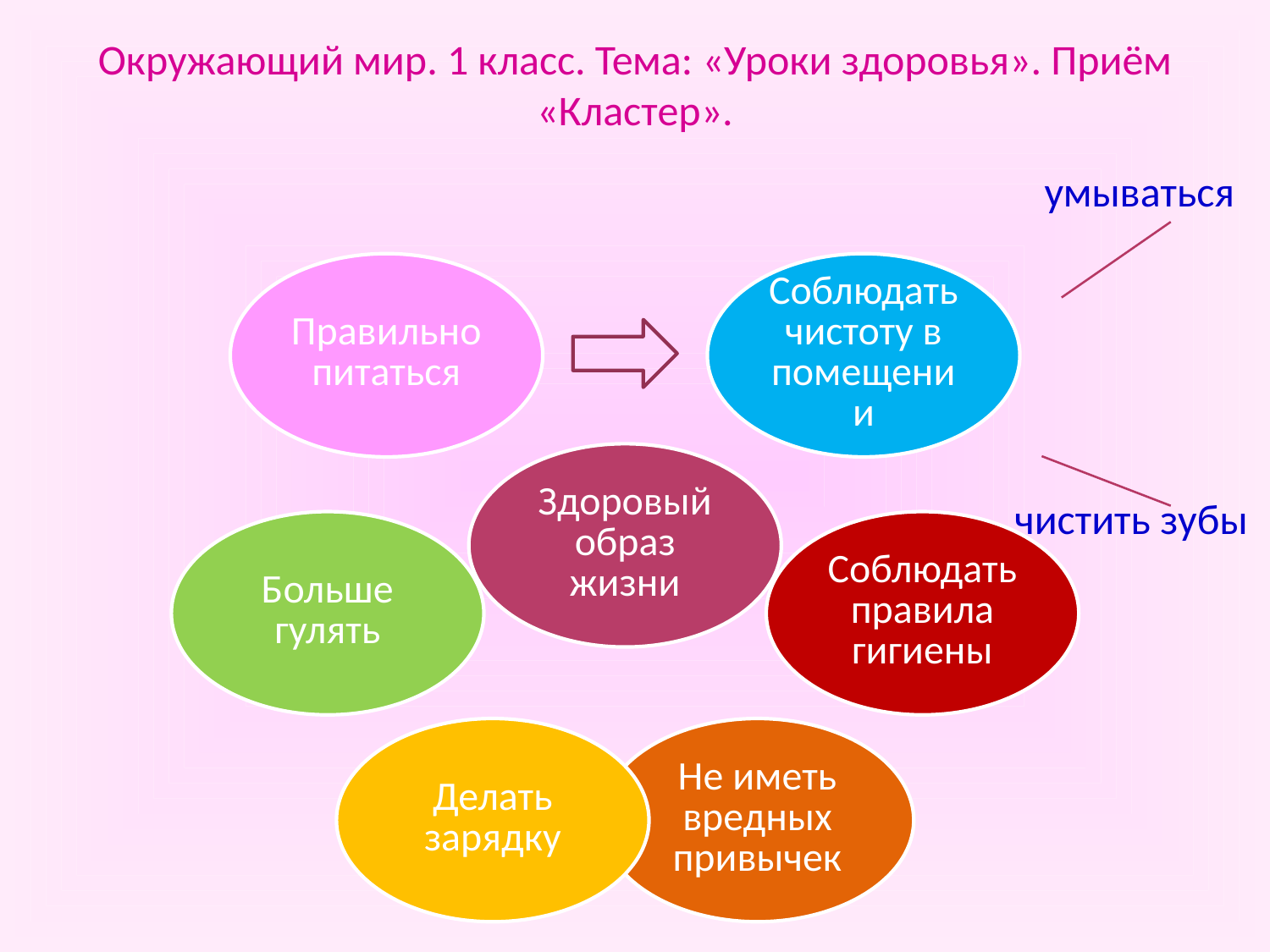

# Окружающий мир. 1 класс. Тема: «Уроки здоровья». Приём «Кластер».
Здоровый образ жизни
Соблюдать чистоту в помещении
Не иметь вредных привычек
Больше гулять
Правильно питаться
Делать зарядку
Соблюдать правила гигиены
умываться

чистить зубы